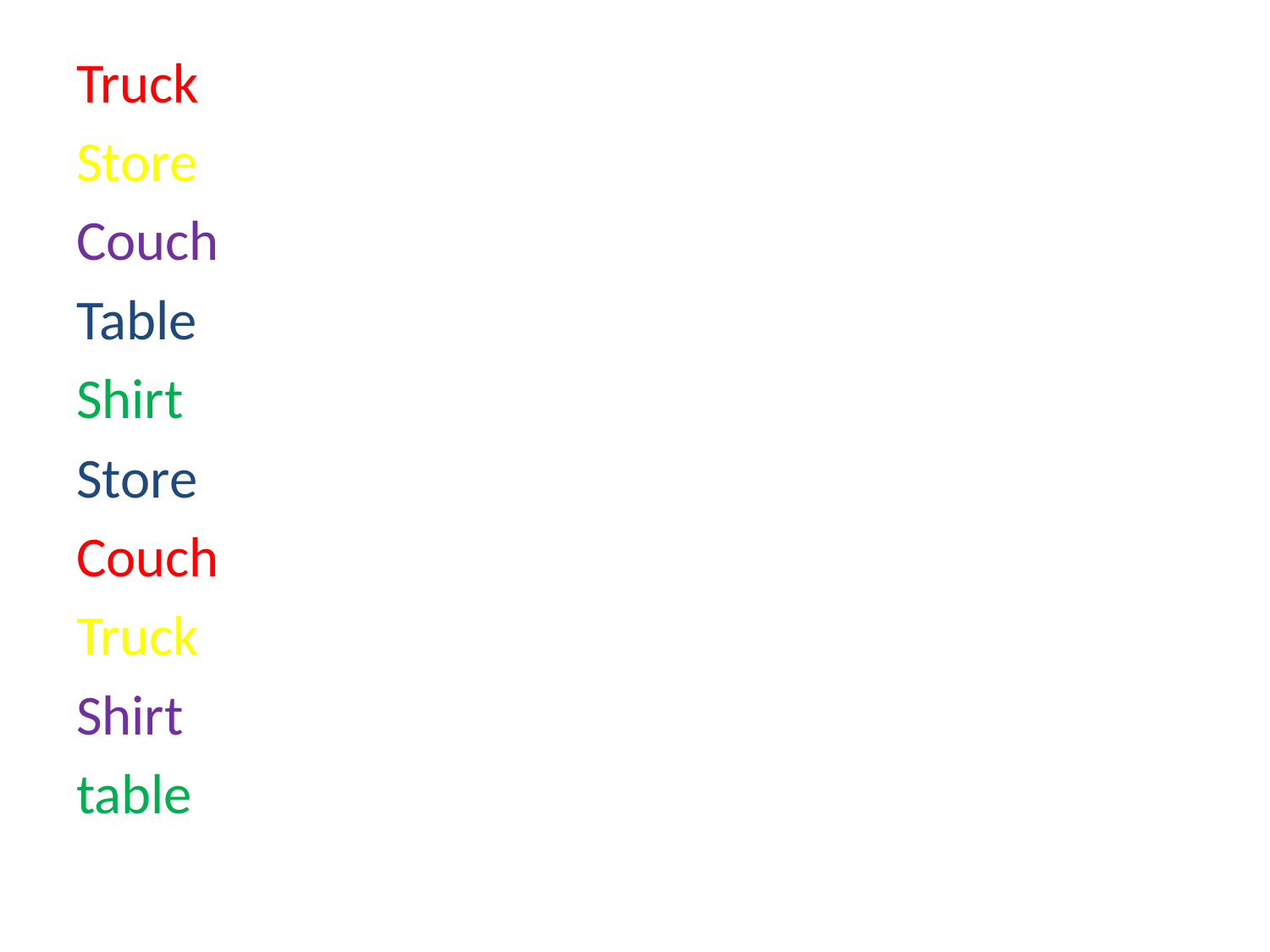

#
Truck
Store
Couch
Table
Shirt
Store
Couch
Truck
Shirt
table